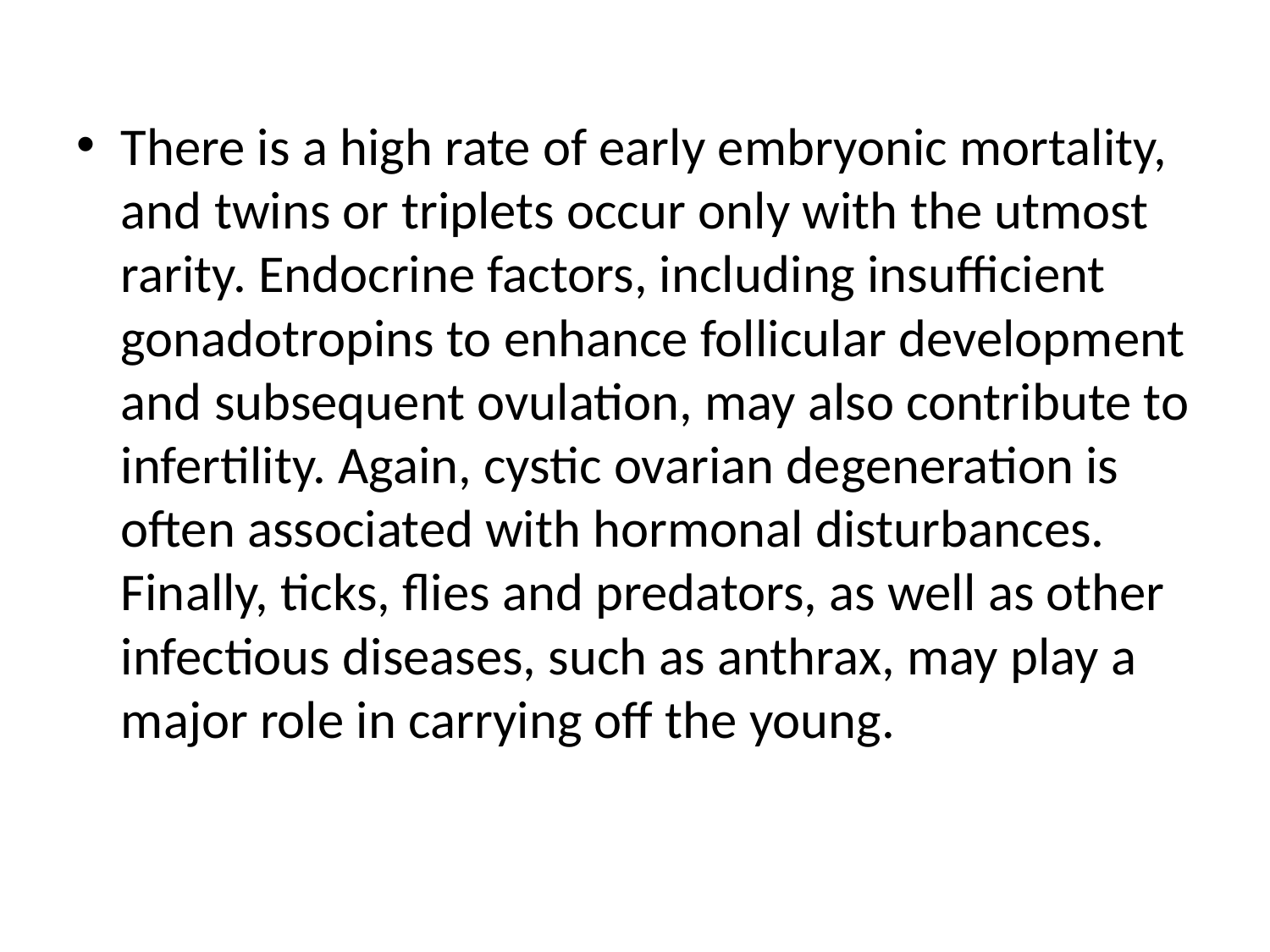

There is a high rate of early embryonic mortality, and twins or triplets occur only with the utmost rarity. Endocrine factors, including insufficient gonadotropins to enhance follicular development and subsequent ovulation, may also contribute to infertility. Again, cystic ovarian degeneration is often associated with hormonal disturbances. Finally, ticks, flies and predators, as well as other infectious diseases, such as anthrax, may play a major role in carrying off the young.